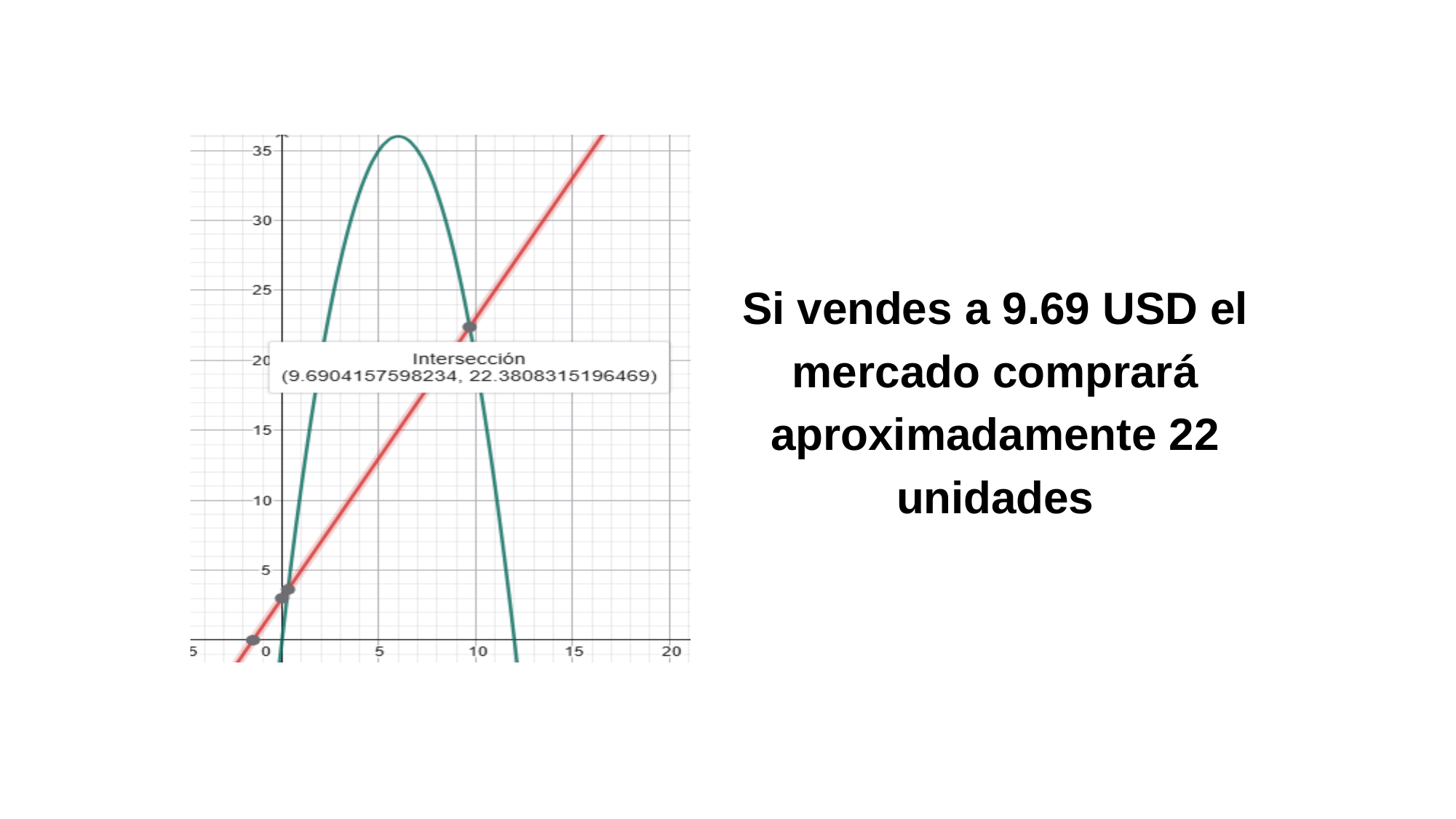

Si vendes a 9.69 USD el mercado comprará aproximadamente 22 unidades